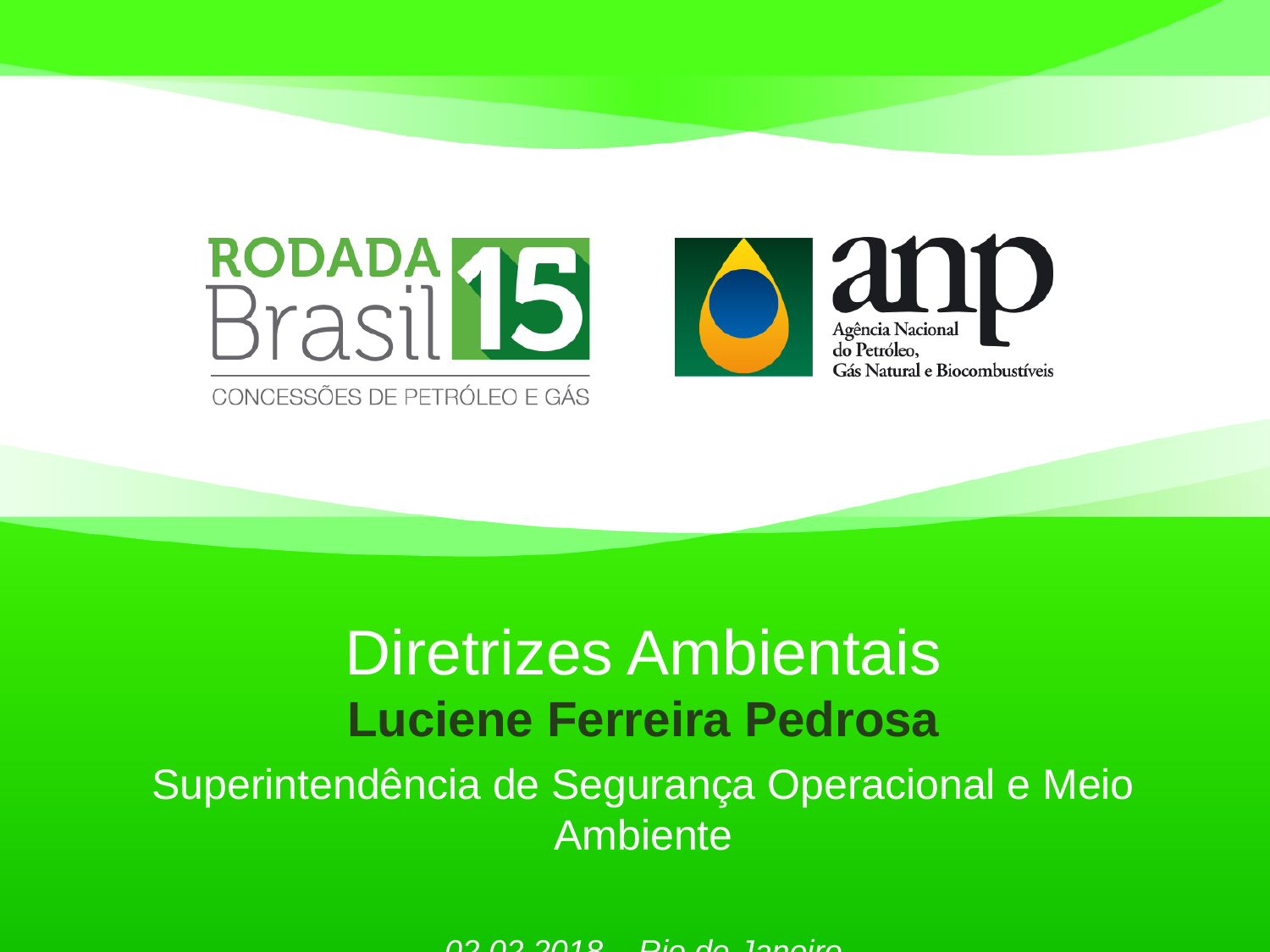

Diretrizes Ambientais
Luciene Ferreira Pedrosa
Superintendência de Segurança Operacional e Meio Ambiente

02.02.2018 – Rio de Janeiro